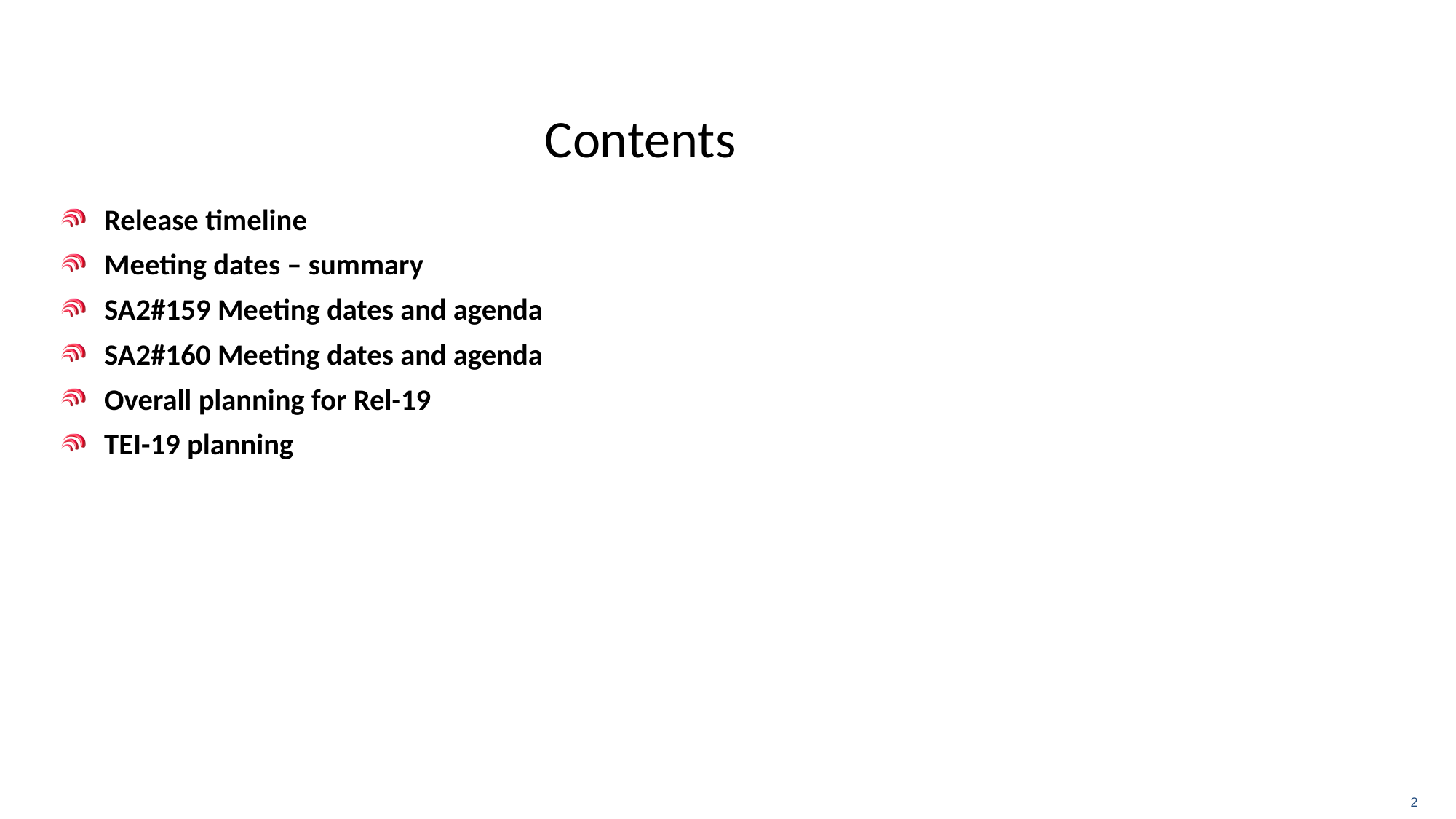

# Contents
Release timeline
Meeting dates – summary
SA2#159 Meeting dates and agenda
SA2#160 Meeting dates and agenda
Overall planning for Rel-19
TEI-19 planning